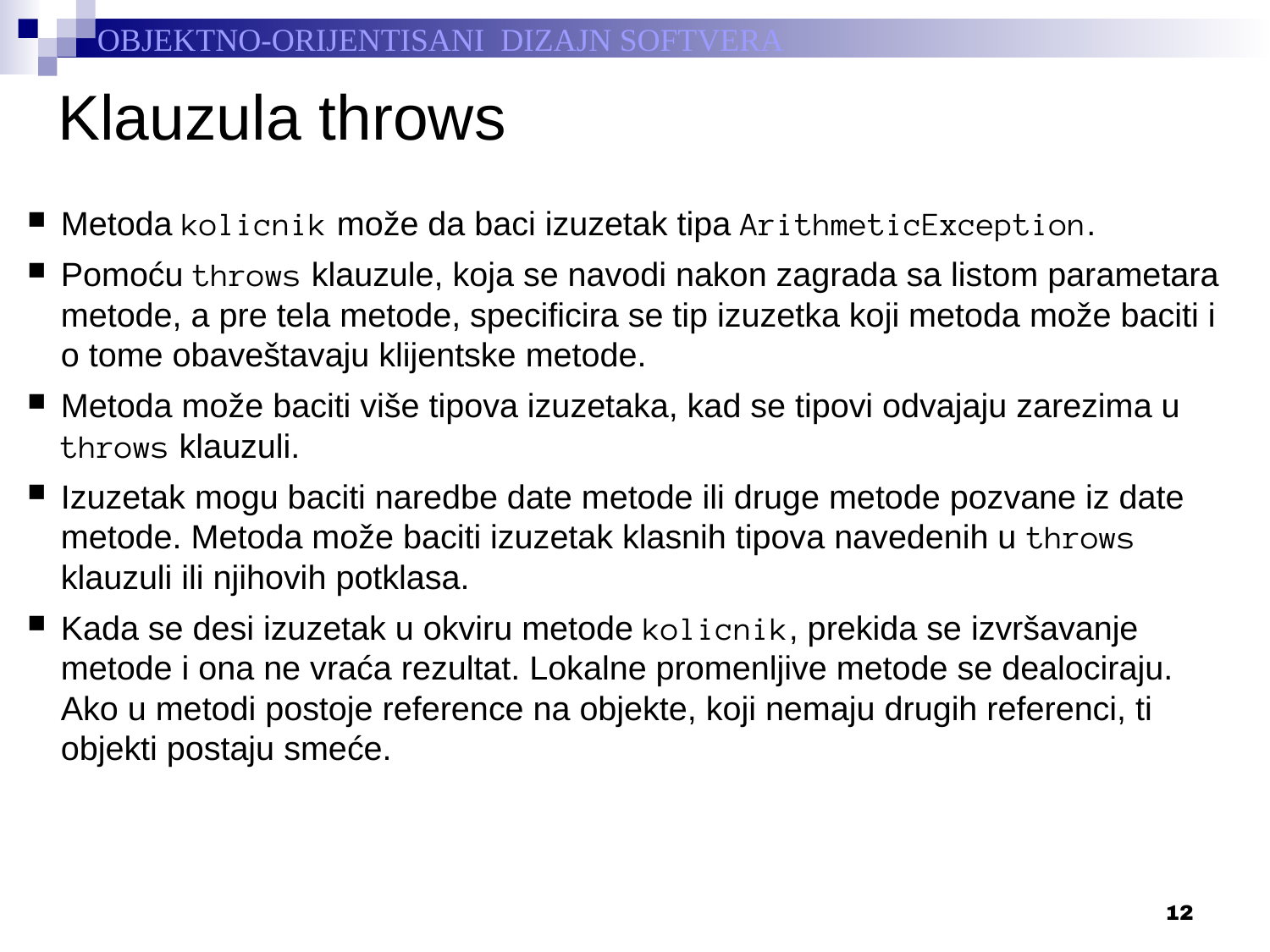

# Klauzula throws
Metoda kolicnik može da baci izuzetak tipa ArithmeticException.
Pomoću throws klauzule, koja se navodi nakon zagrada sa listom parametara metode, a pre tela metode, specificira se tip izuzetka koji metoda može baciti i o tome obaveštavaju klijentske metode.
Metoda može baciti više tipova izuzetaka, kad se tipovi odvajaju zarezima u throws klauzuli.
Izuzetak mogu baciti naredbe date metode ili druge metode pozvane iz date metode. Metoda može baciti izuzetak klasnih tipova navedenih u throws klauzuli ili njihovih potklasa.
Kada se desi izuzetak u okviru metode kolicnik, prekida se izvršavanje metode i ona ne vraća rezultat. Lokalne promenljive metode se dealociraju. Ako u metodi postoje reference na objekte, koji nemaju drugih referenci, ti objekti postaju smeće.
12